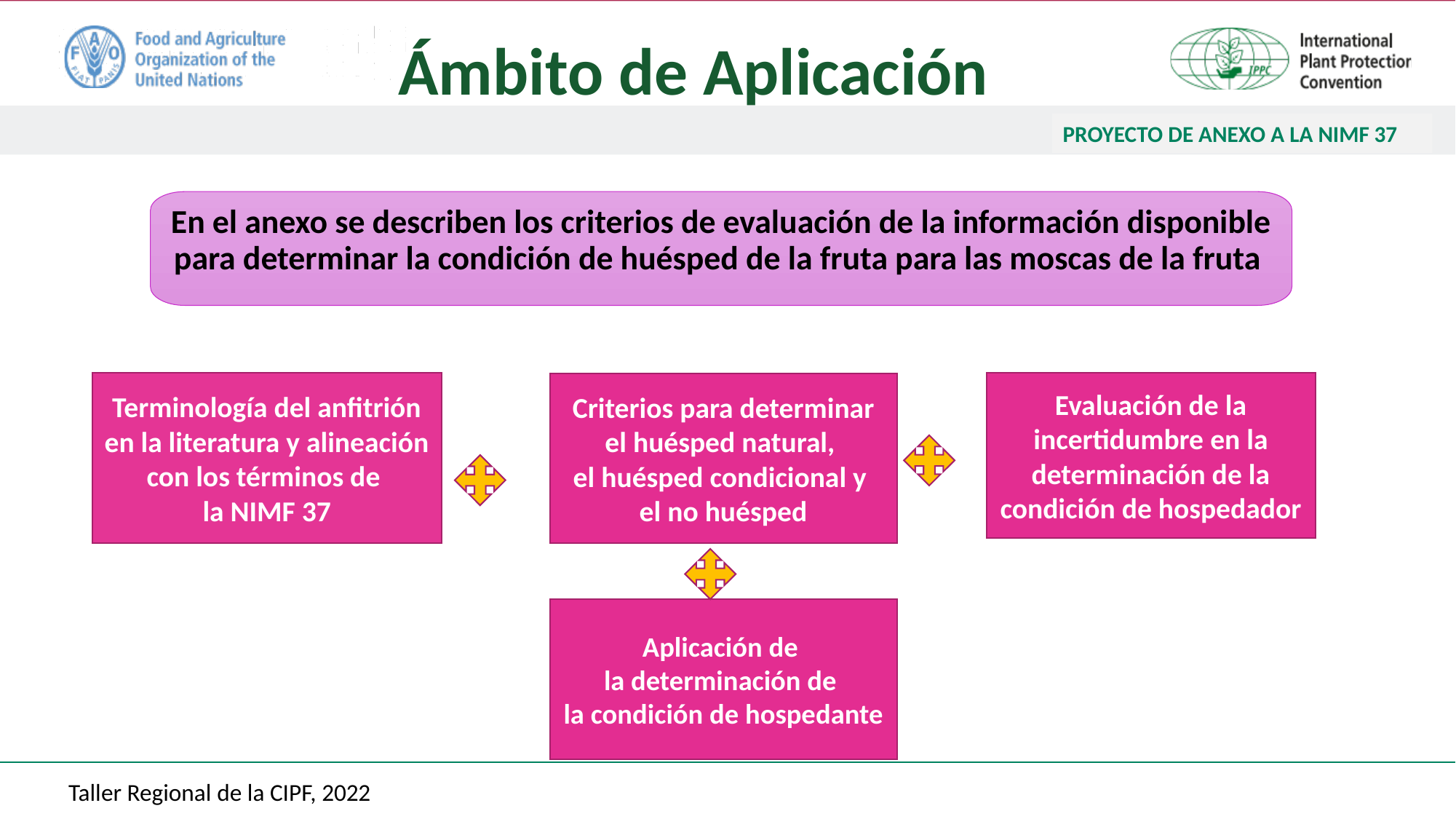

# Ámbito de Aplicación
PROYECTO DE ANEXO A LA NIMF 37
En el anexo se describen los criterios de evaluación de la información disponible para determinar la condición de huésped de la fruta para las moscas de la fruta
Terminología del anfitrión en la literatura y alineación con los términos de
la NIMF 37
Evaluación de la incertidumbre en la determinación de la condición de hospedador
Criterios para determinar el huésped natural,
el huésped condicional y
el no huésped

Aplicación de
la determinación de
la condición de hospedante
Taller Regional de la CIPF, 2022